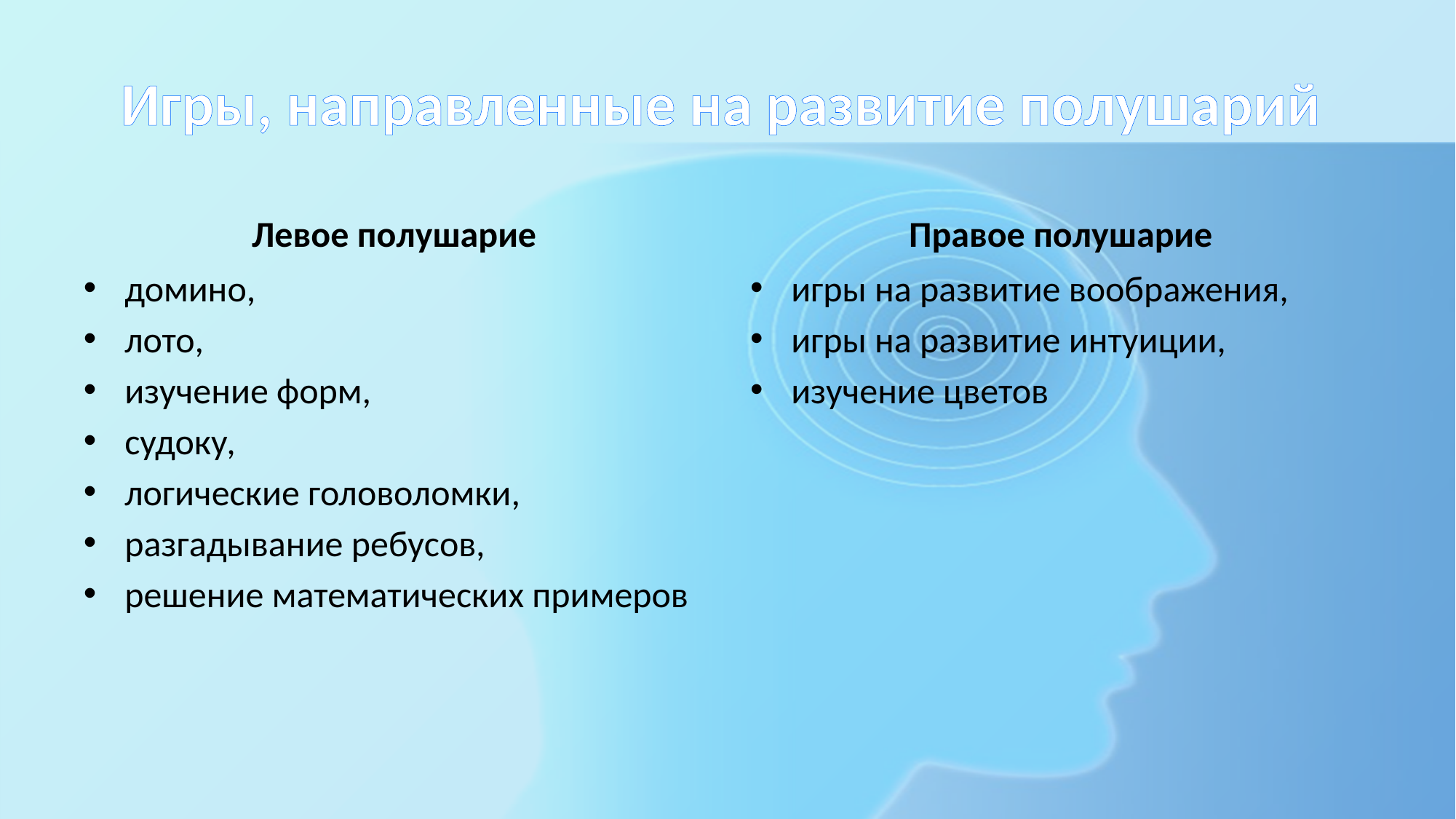

# Игры, направленные на развитие полушарий
Левое полушарие
Правое полушарие
домино,
лото,
изучение форм,
судоку,
логические головоломки,
разгадывание ребусов,
решение математических примеров
игры на развитие воображения,
игры на развитие интуиции,
изучение цветов